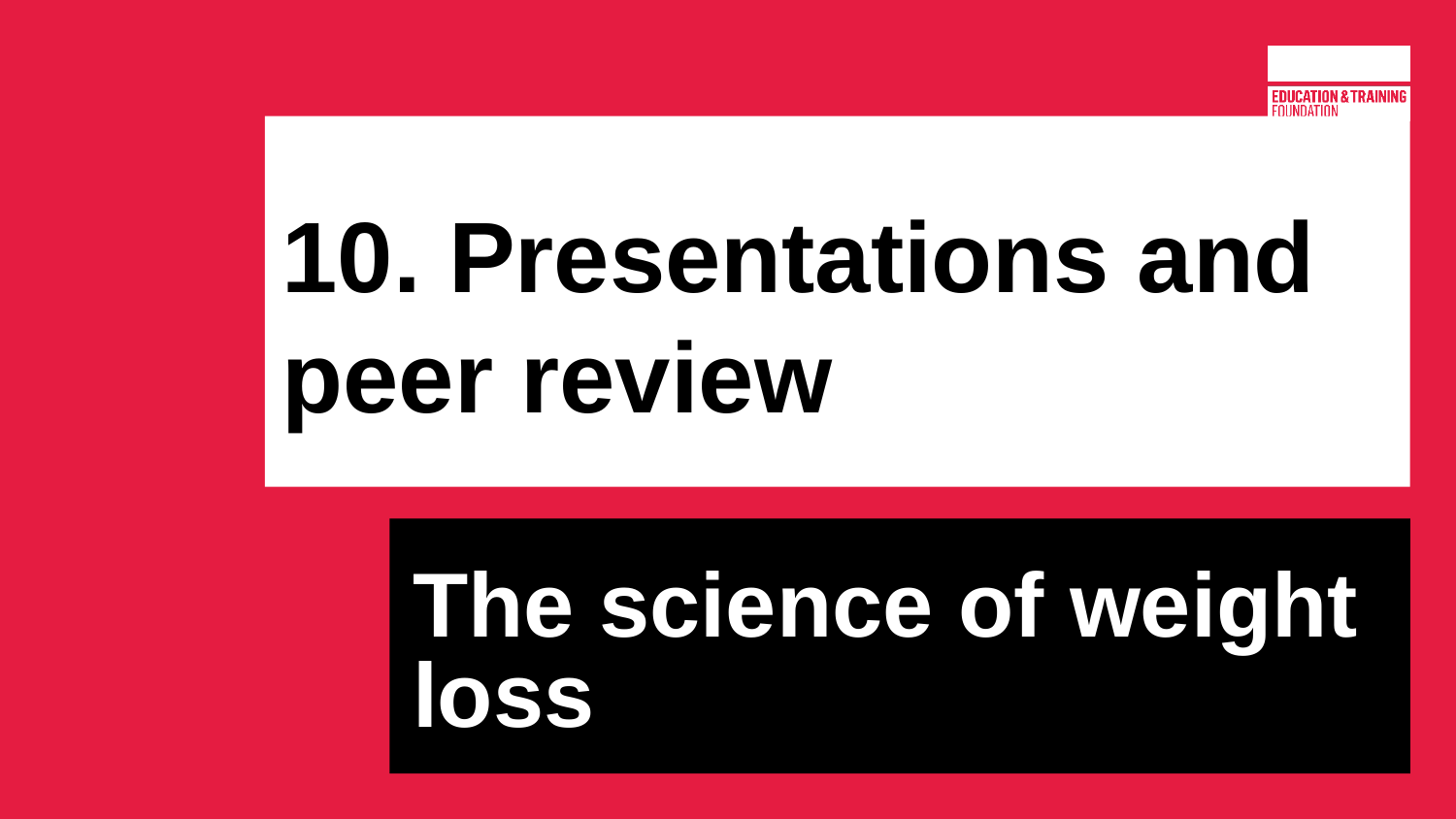

# 10. Presentations and peer review
The science of weight loss